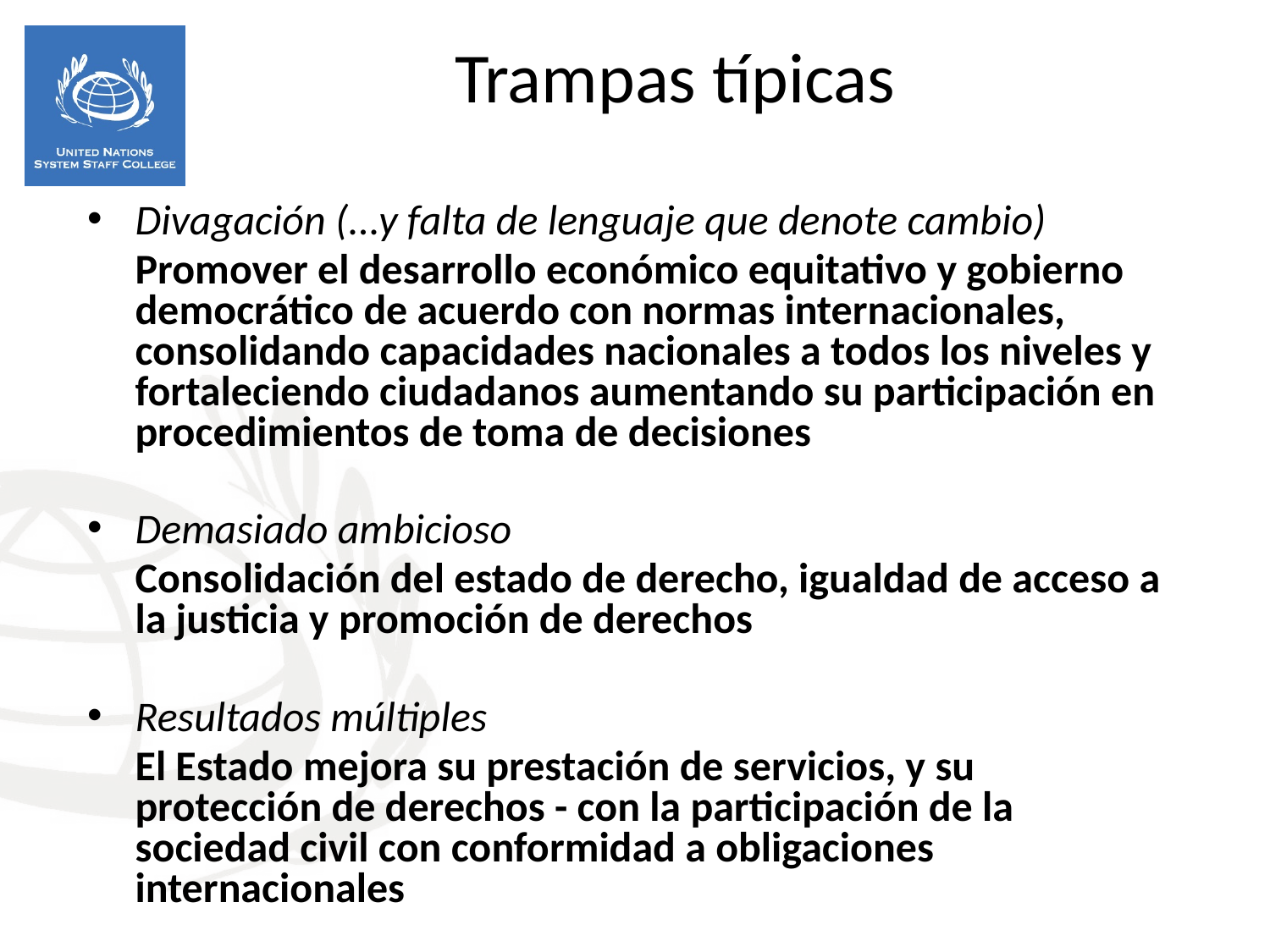

Trampas típicas
Divagación (...y falta de lenguaje que denote cambio)
	Promover el desarrollo económico equitativo y gobierno democrático de acuerdo con normas internacionales, consolidando capacidades nacionales a todos los niveles y fortaleciendo ciudadanos aumentando su participación en procedimientos de toma de decisiones

Demasiado ambicioso
	Consolidación del estado de derecho, igualdad de acceso a la justicia y promoción de derechos

Resultados múltiples
	El Estado mejora su prestación de servicios, y su protección de derechos - con la participación de la sociedad civil con conformidad a obligaciones internacionales